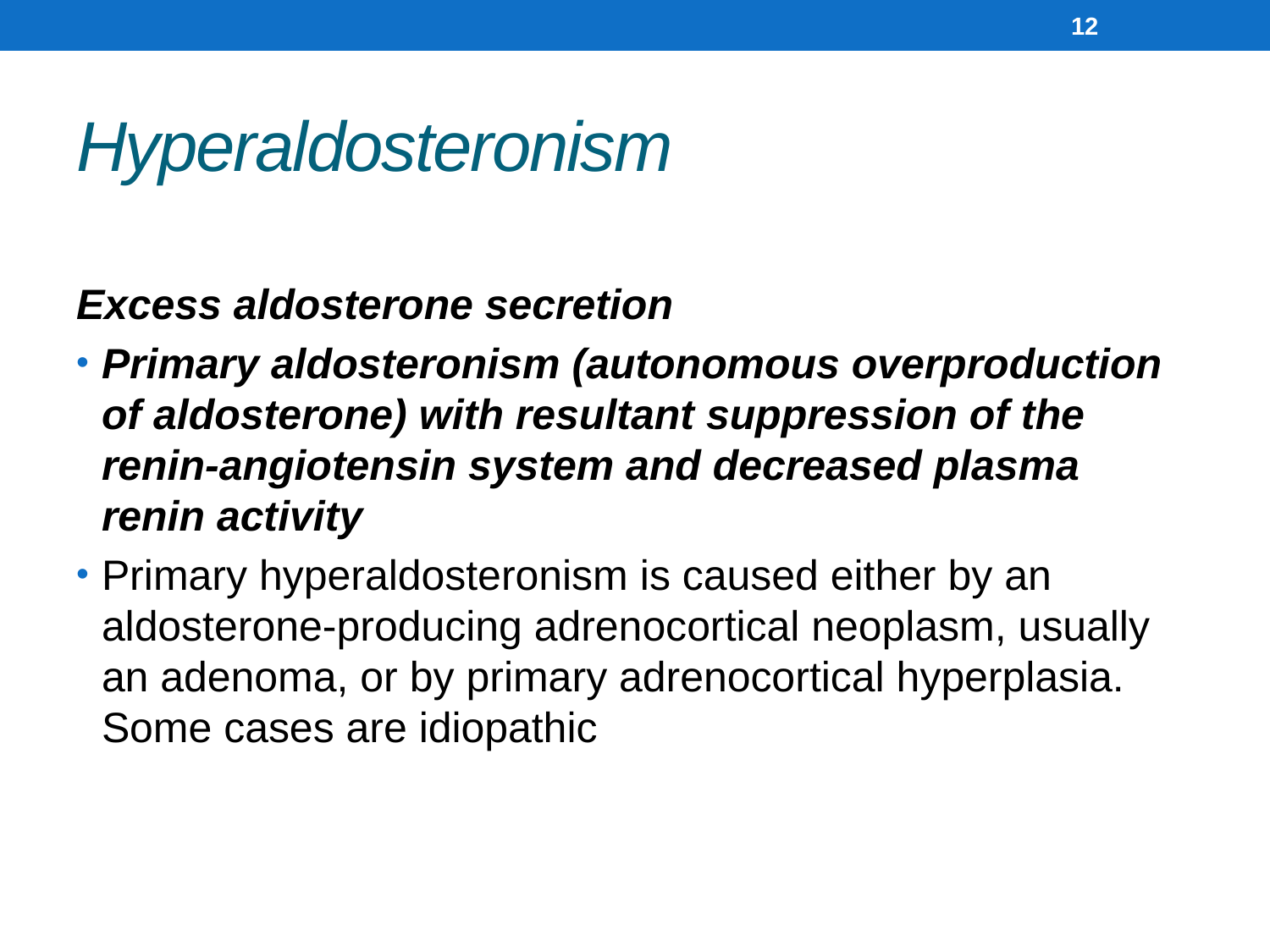

12
# Hyperaldosteronism

Excess aldosterone secretion
Primary aldosteronism (autonomous overproduction of aldosterone) with resultant suppression of the renin-angiotensin system and decreased plasma renin activity
Primary hyperaldosteronism is caused either by an aldosterone-producing adrenocortical neoplasm, usually an adenoma, or by primary adrenocortical hyperplasia. Some cases are idiopathic